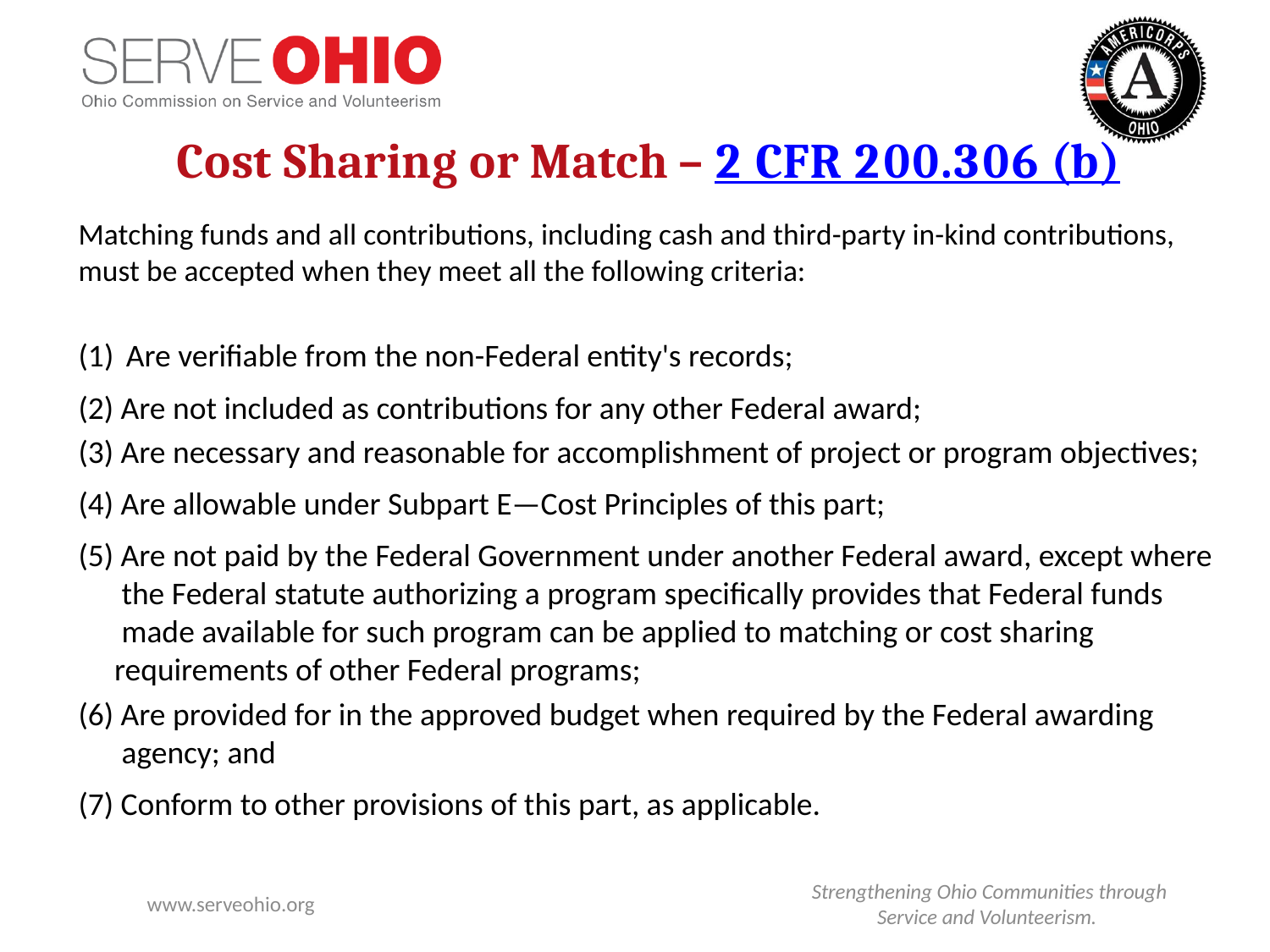

Cost Sharing or Match – 2 CFR 200.306 (b)
Matching funds and all contributions, including cash and third-party in-kind contributions, must be accepted when they meet all the following criteria:

Are verifiable from the non-Federal entity's records;

(2) Are not included as contributions for any other Federal award;
(3) Are necessary and reasonable for accomplishment of project or program objectives;

(4) Are allowable under Subpart E—Cost Principles of this part;

(5) Are not paid by the Federal Government under another Federal award, except where
      the Federal statute authorizing a program specifically provides that Federal funds
      made available for such program can be applied to matching or cost sharing
     requirements of other Federal programs;
(6) Are provided for in the approved budget when required by the Federal awarding
      agency; and

(7) Conform to other provisions of this part, as applicable.

www.serveohio.org
Strengthening Ohio Communities through Service and Volunteerism.